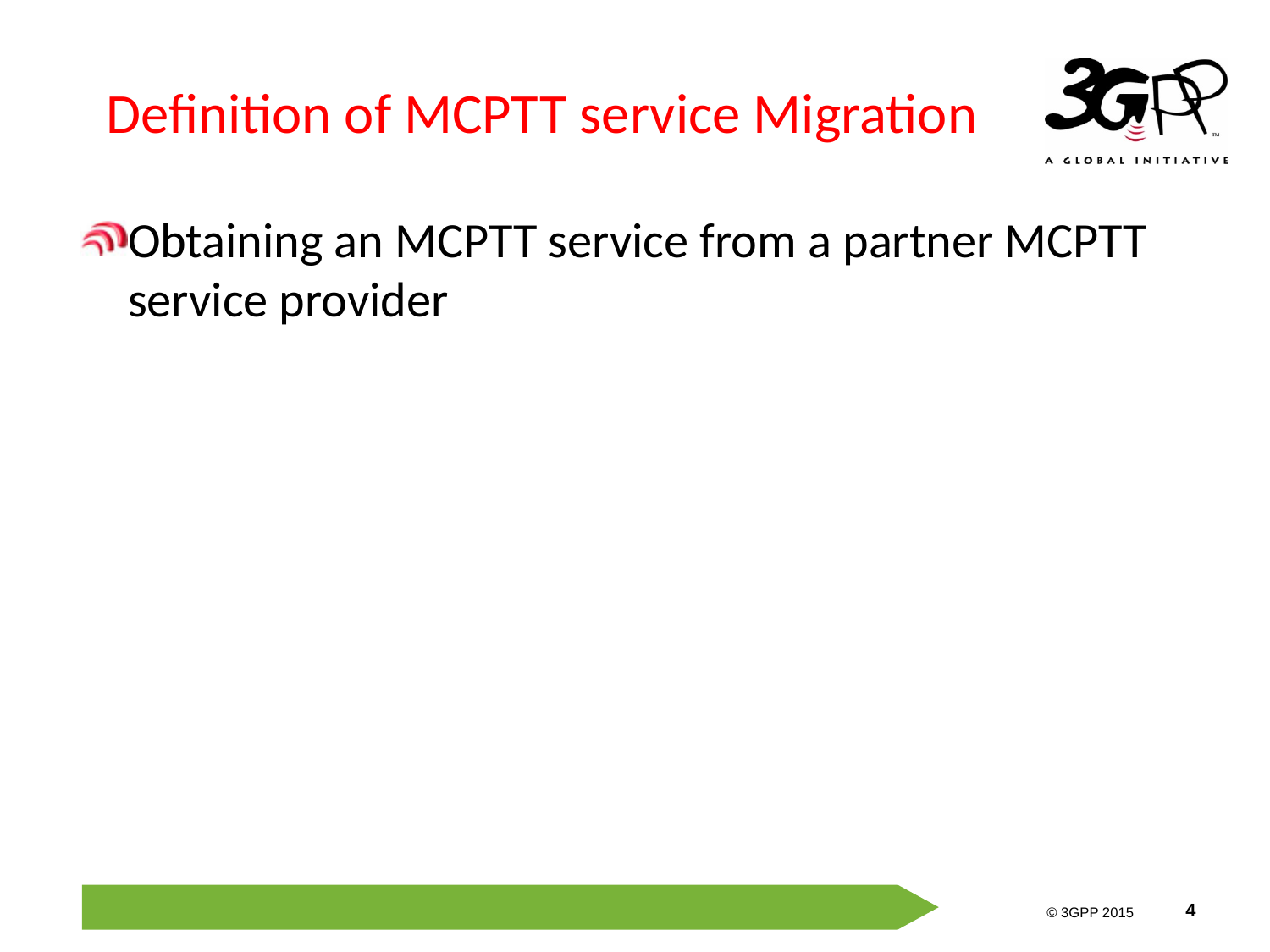

# Definition of MCPTT service Migration
Obtaining an MCPTT service from a partner MCPTT service provider